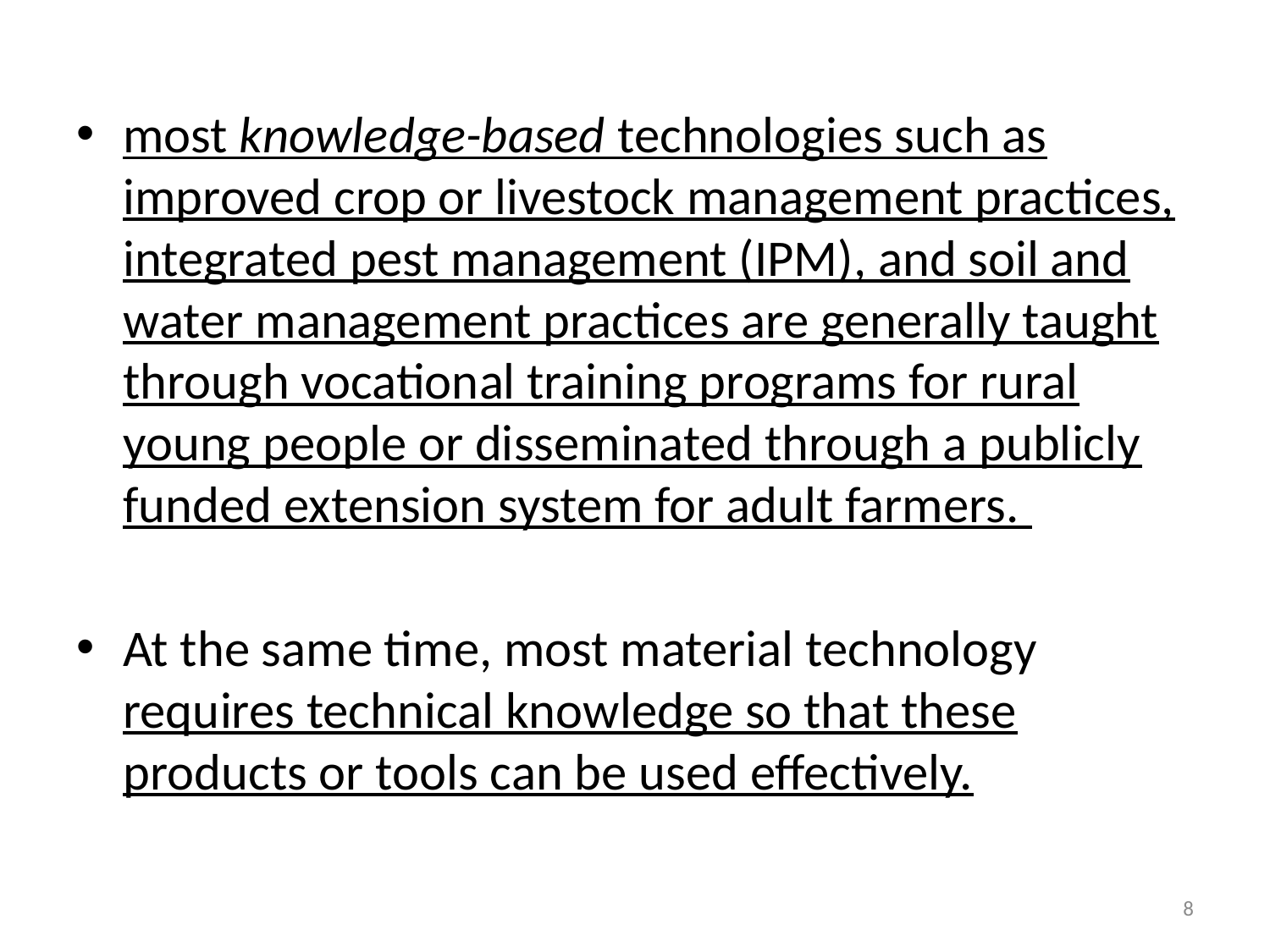

most knowledge-based technologies such as improved crop or livestock management practices, integrated pest management (IPM), and soil and water management practices are generally taught through vocational training programs for rural young people or disseminated through a publicly funded extension system for adult farmers.

At the same time, most material technology requires technical knowledge so that these products or tools can be used effectively.

8